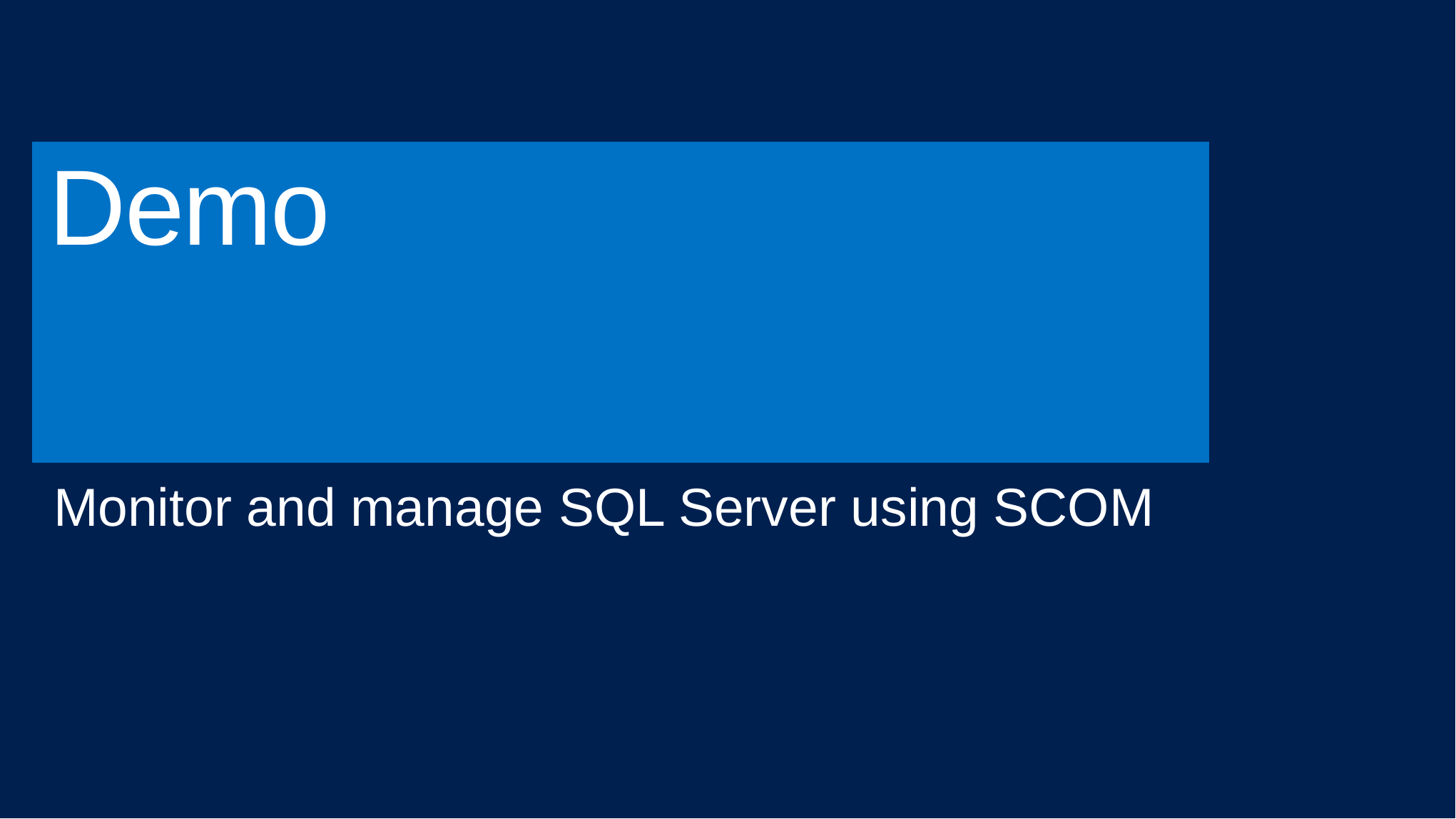

# Demo
Monitor and manage SQL Server using SCOM